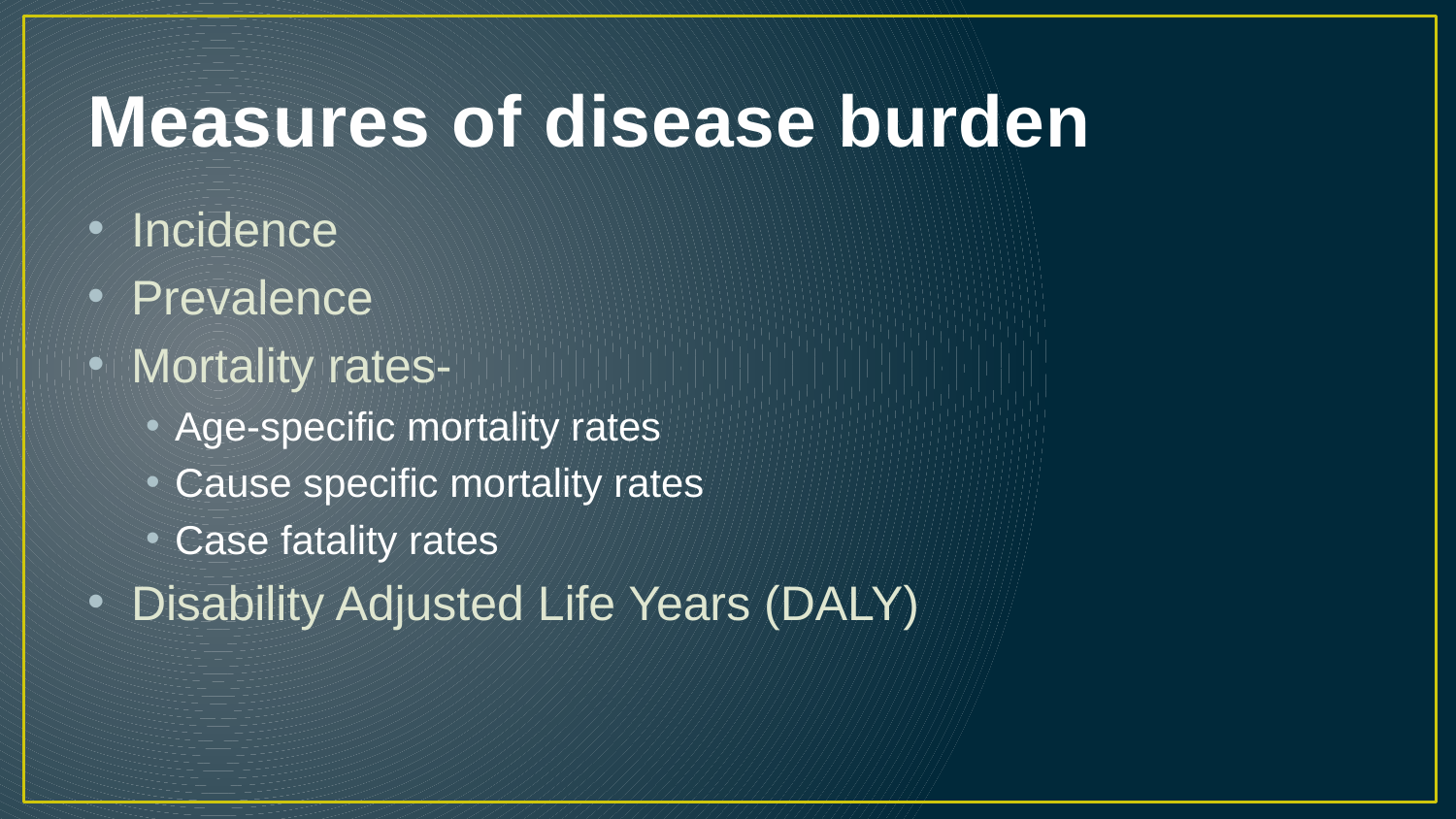

# Measures of disease burden
Incidence
Prevalence
Mortality rates-
Age-specific mortality rates
Cause specific mortality rates
Case fatality rates
Disability Adjusted Life Years (DALY)